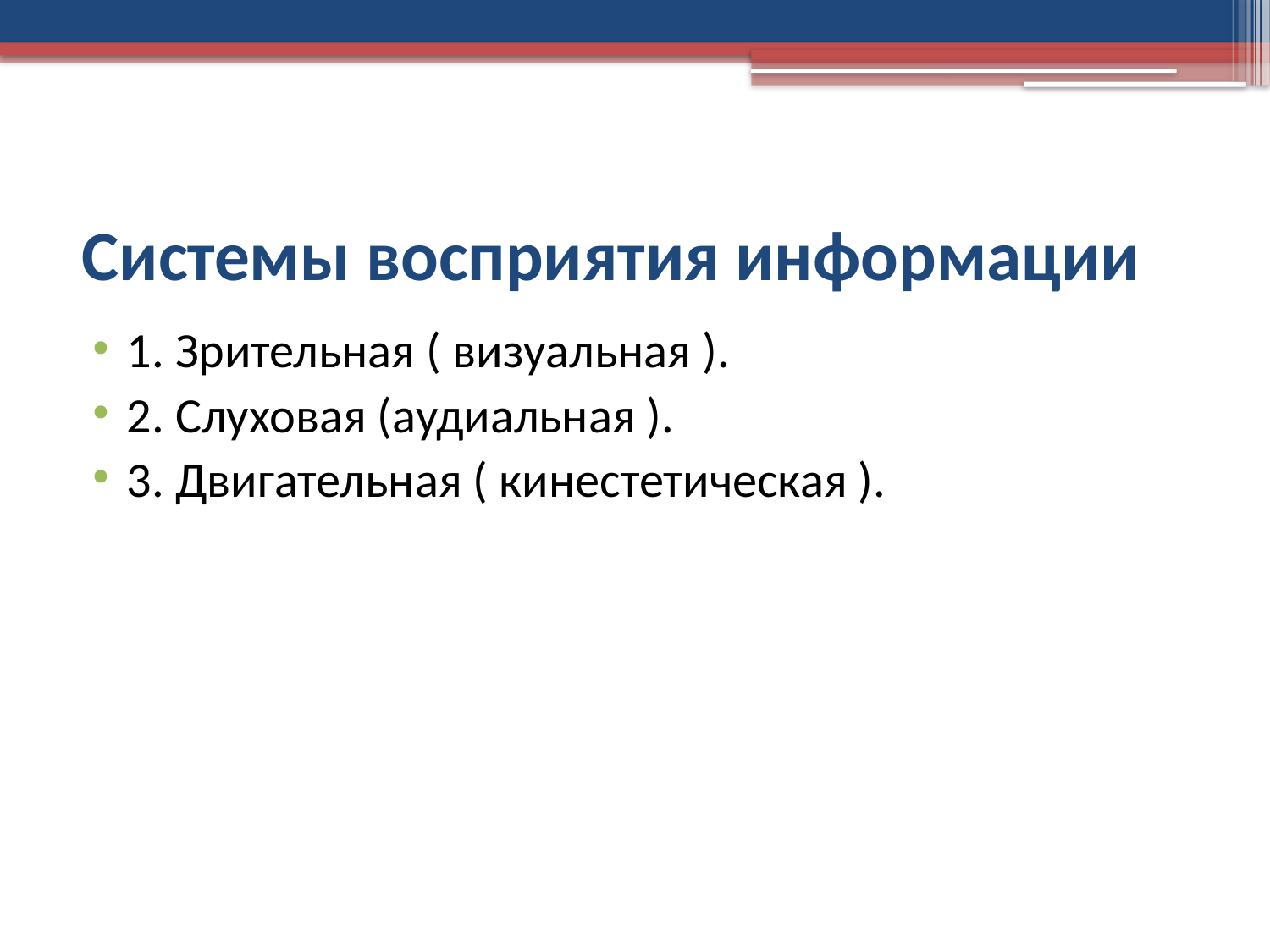

# Системы восприятия информации
1. Зрительная ( визуальная ).
2. Слуховая (аудиальная ).
3. Двигательная ( кинестетическая ).